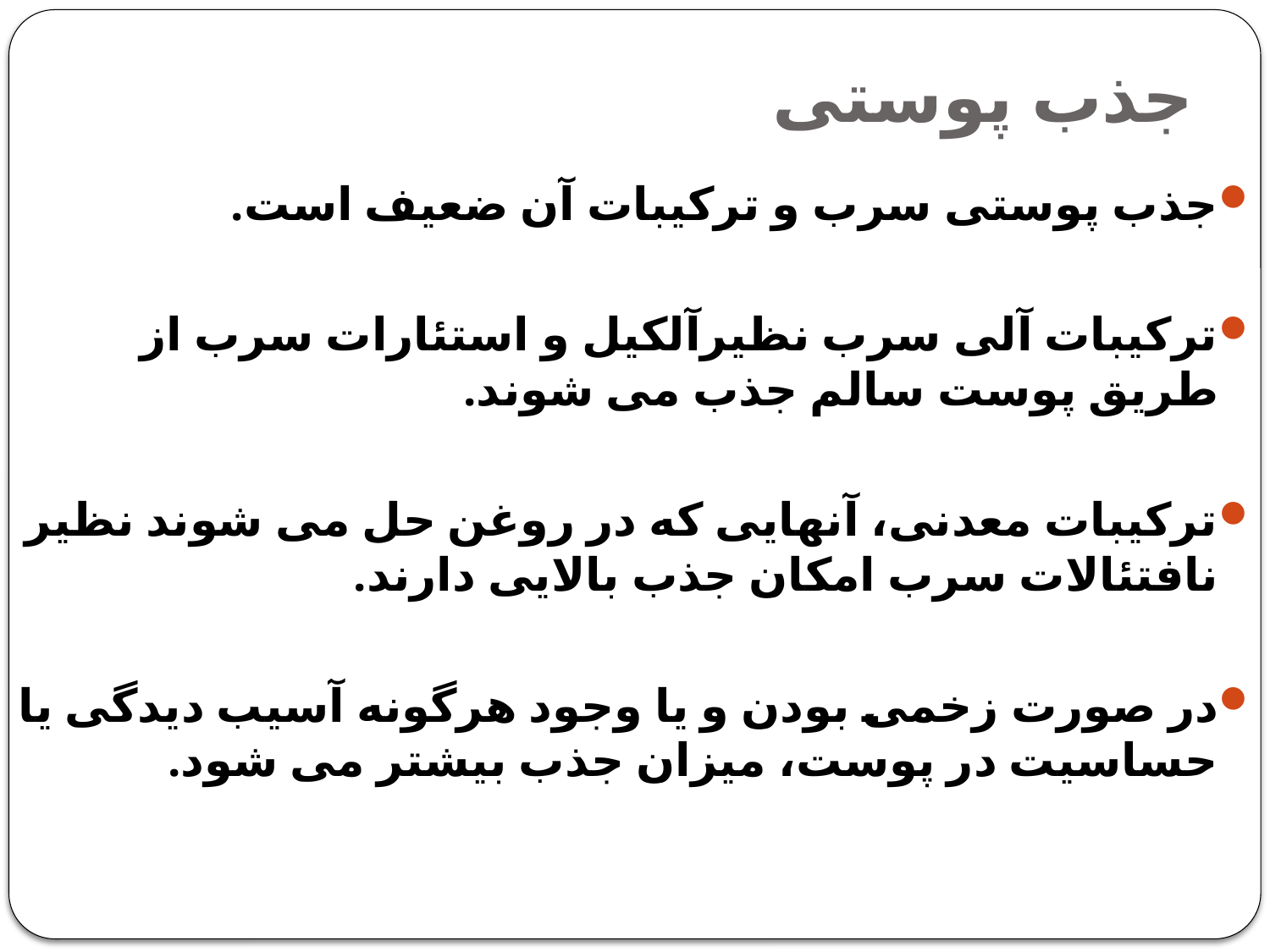

# جذب پوستی
جذب پوستی سرب و ترکیبات آن ضعیف است.

ترکیبات آلی سرب نظیرآلکیل و استئارات سرب از طریق پوست سالم جذب می شوند.

ترکیبات معدنی، آنهایی که در روغن حل می شوند نظیر نافتئالات سرب امکان جذب بالایی دارند.

در صورت زخمی بودن و یا وجود هرگونه آسیب دیدگی یا حساسیت در پوست، میزان جذب بیشتر می شود.